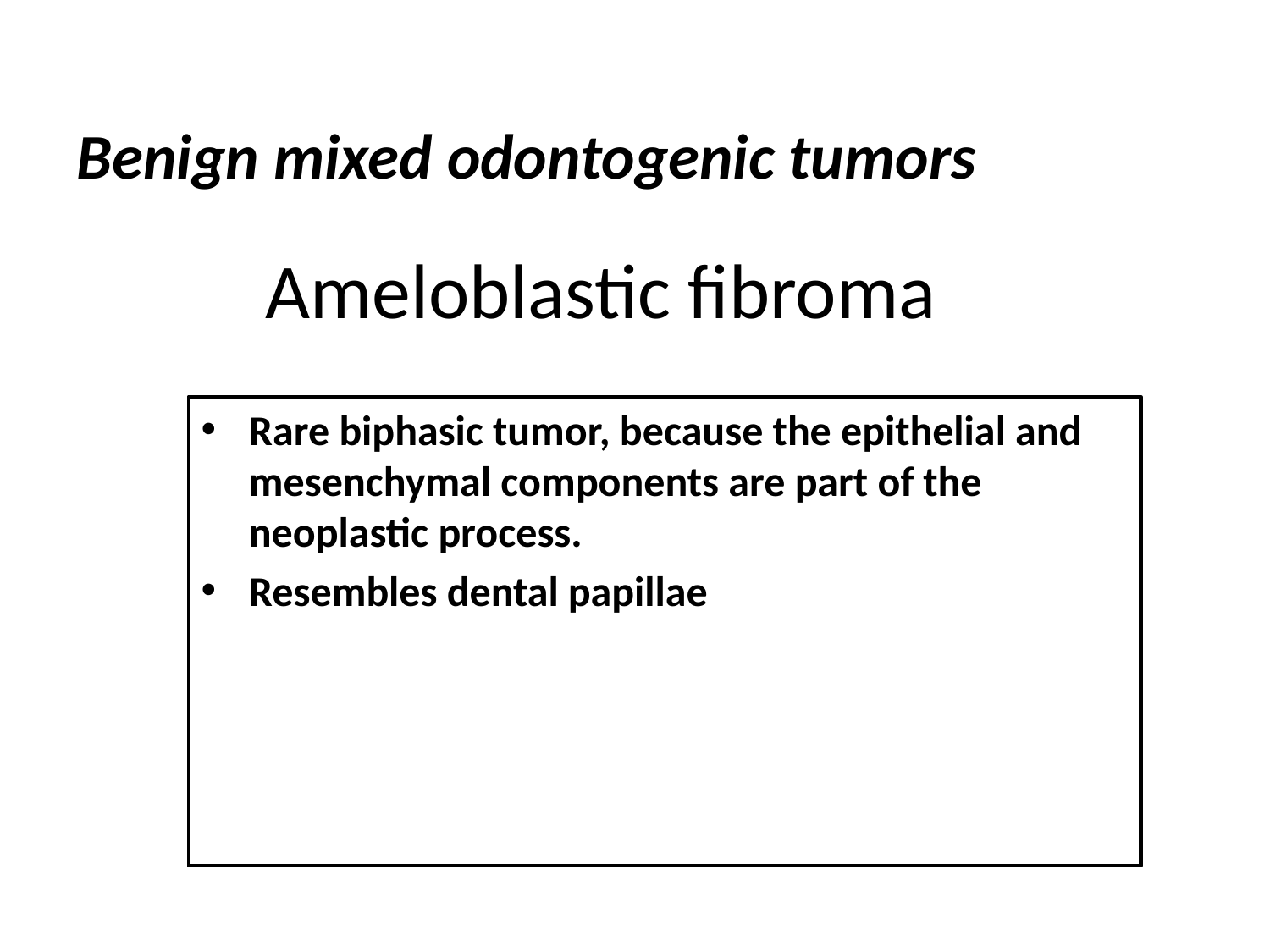

Benign mixed odontogenic tumors
# Ameloblastic fibroma
Rare biphasic tumor, because the epithelial and mesenchymal components are part of the neoplastic process.
Resembles dental papillae